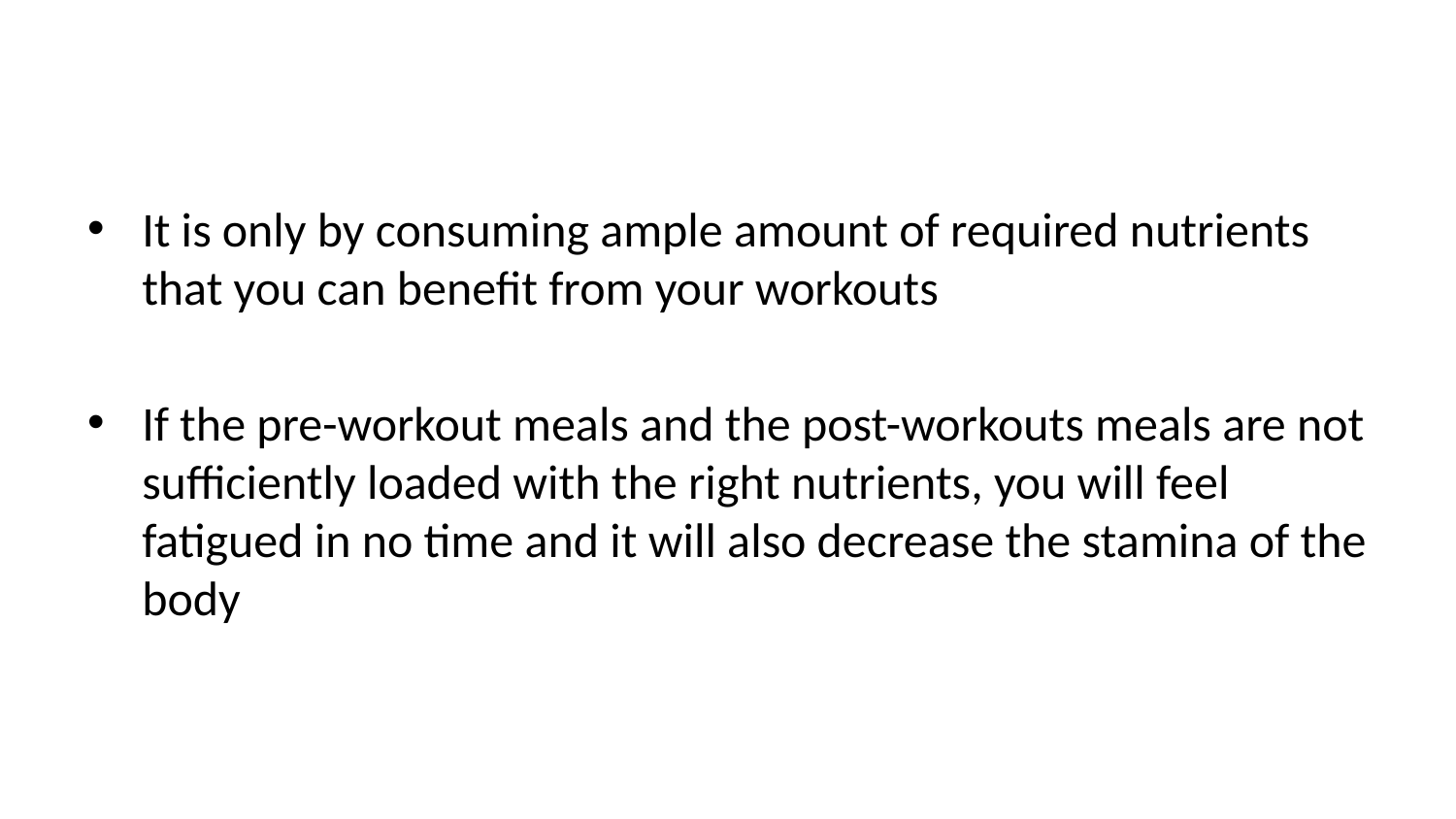

It is only by consuming ample amount of required nutrients that you can benefit from your workouts

If the pre-workout meals and the post-workouts meals are not sufficiently loaded with the right nutrients, you will feel fatigued in no time and it will also decrease the stamina of the body